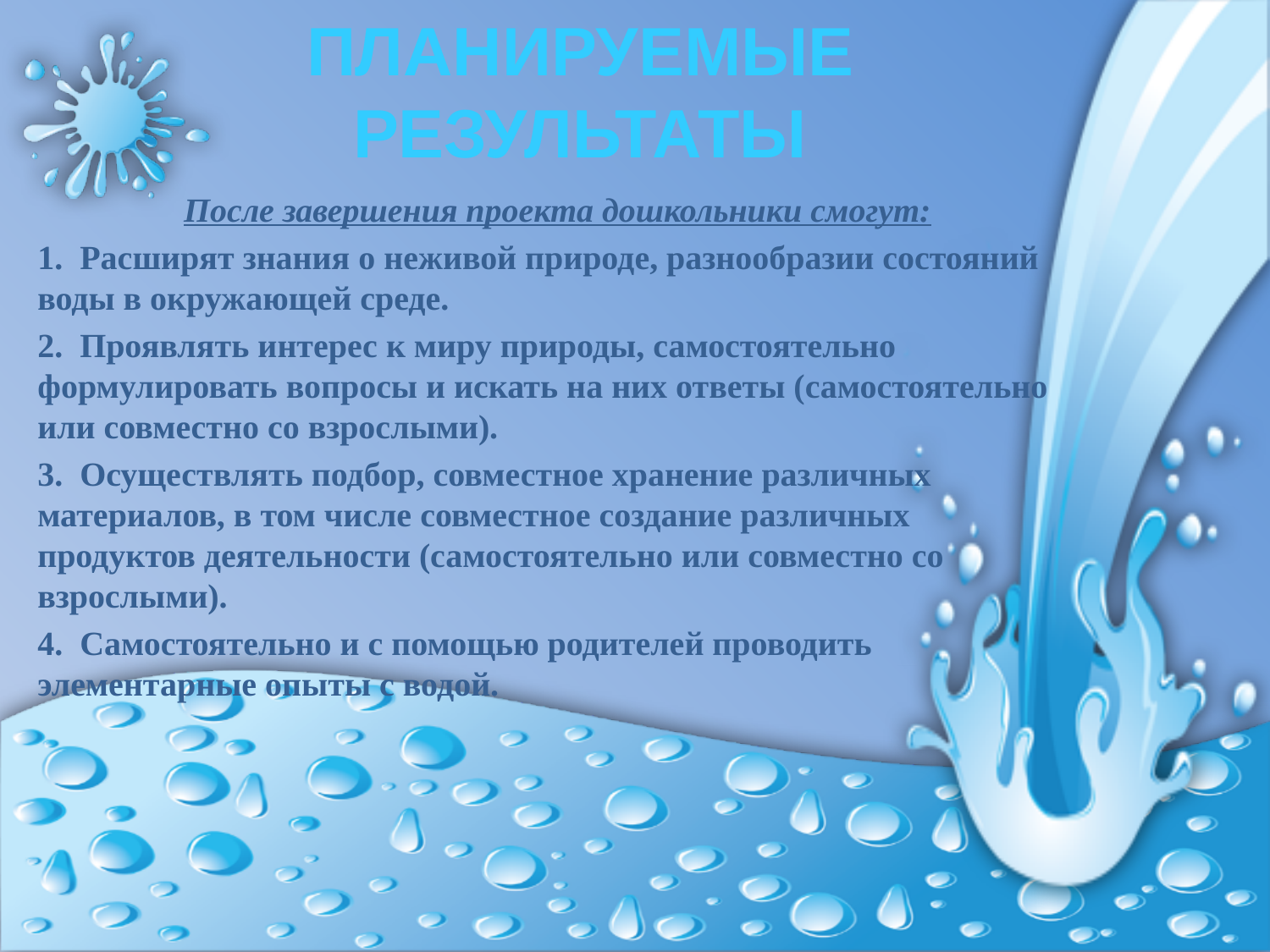

# Планируемые результаты

После завершения проекта дошкольники смогут:
1.  Расширят знания о неживой природе, разнообразии состояний воды в окружающей среде.
2.  Проявлять интерес к миру природы, самостоятельно формулировать вопросы и искать на них ответы (самостоятельно или совместно со взрослыми).
3.  Осуществлять подбор, совместное хранение различных материалов, в том числе совместное создание различных продуктов деятельности (самостоятельно или совместно со взрослыми).
4.  Самостоятельно и с помощью родителей проводить элементарные опыты с водой.